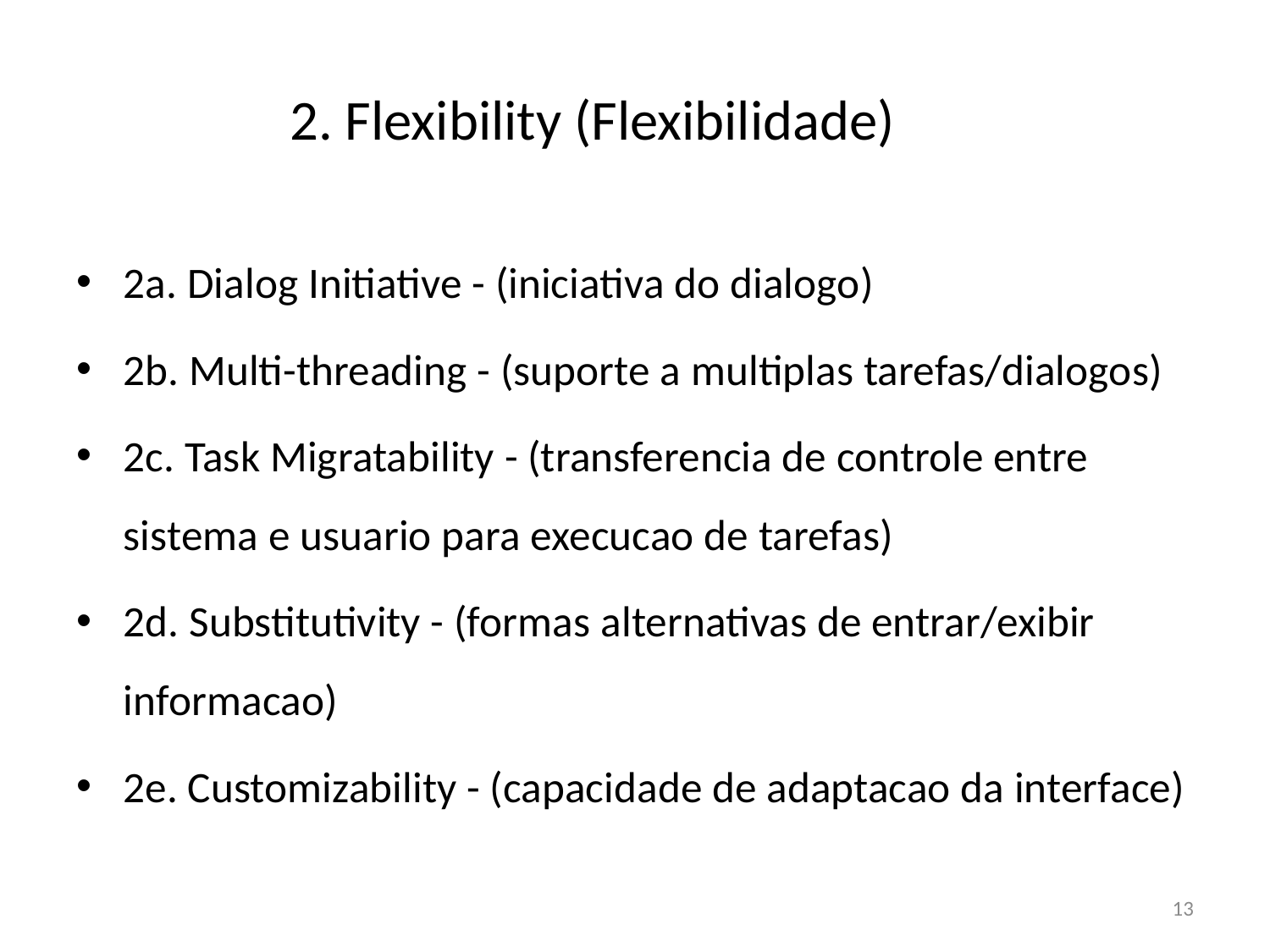

# 2. Flexibility (Flexibilidade)
2a. Dialog Initiative - (iniciativa do dialogo)
2b. Multi-threading - (suporte a multiplas tarefas/dialogos)
2c. Task Migratability - (transferencia de controle entre sistema e usuario para execucao de tarefas)
2d. Substitutivity - (formas alternativas de entrar/exibir informacao)
2e. Customizability - (capacidade de adaptacao da interface)
13